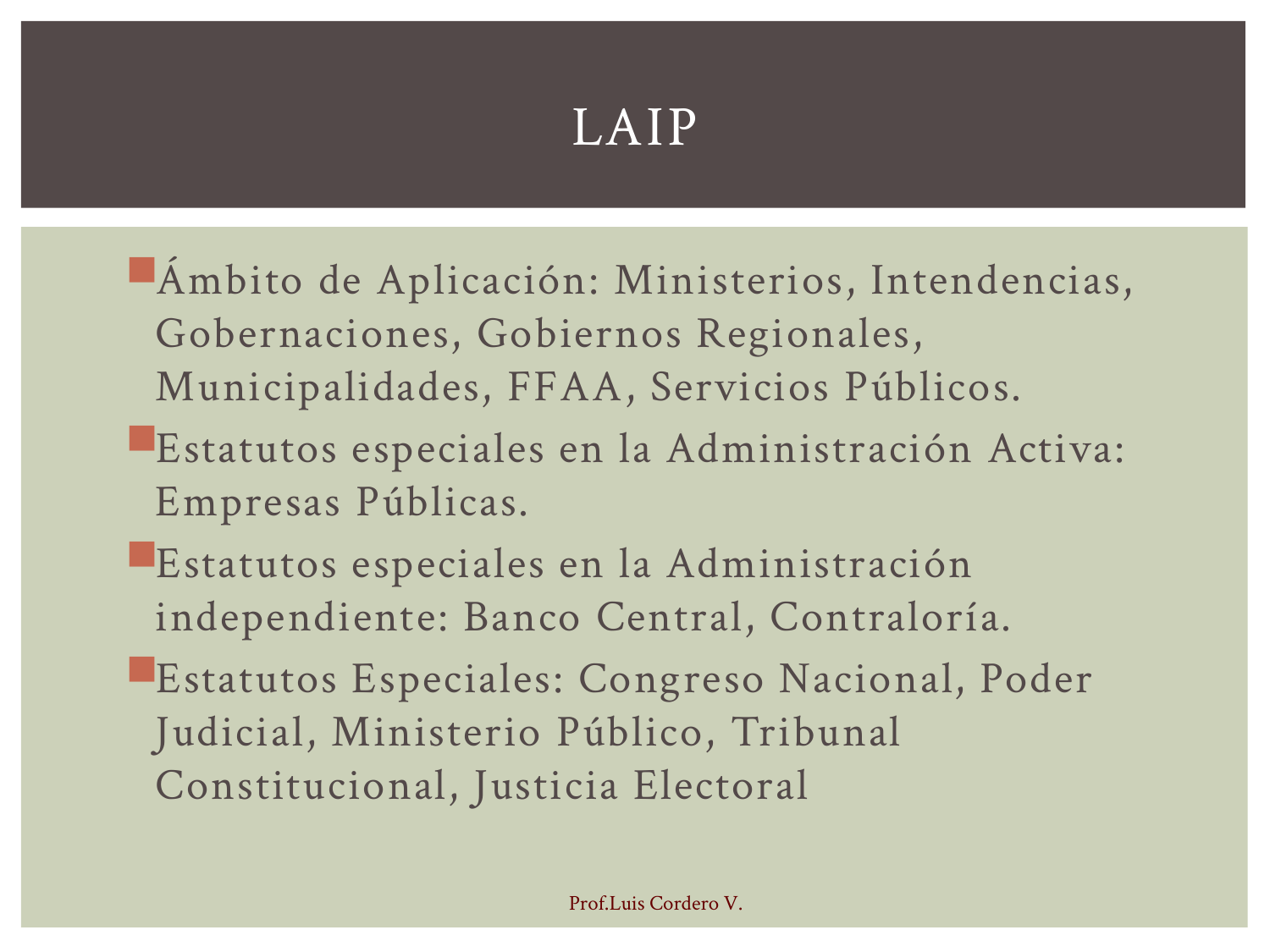

# LAIP
Ámbito de Aplicación: Ministerios, Intendencias, Gobernaciones, Gobiernos Regionales, Municipalidades, FFAA, Servicios Públicos.
Estatutos especiales en la Administración Activa: Empresas Públicas.
Estatutos especiales en la Administración independiente: Banco Central, Contraloría.
Estatutos Especiales: Congreso Nacional, Poder Judicial, Ministerio Público, Tribunal Constitucional, Justicia Electoral
Prof.Luis Cordero V.